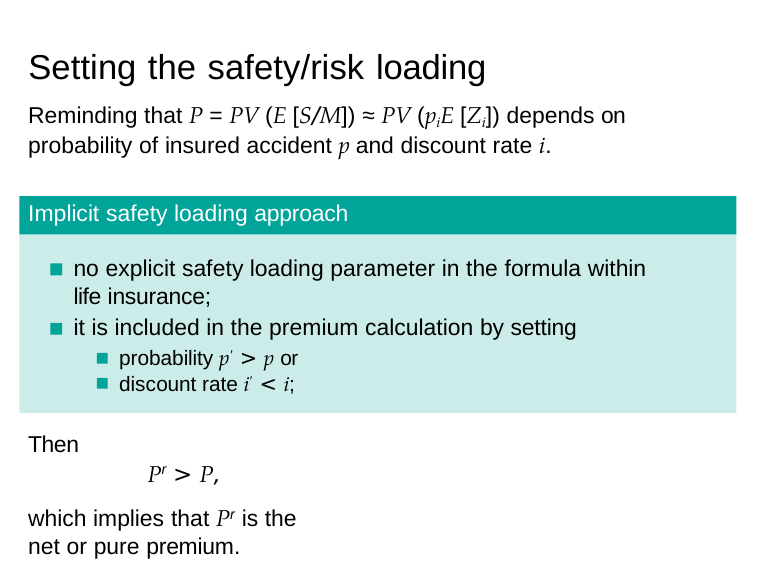

# Setting the safety/risk loading
Reminding that P = PV (E [S/M]) ≈ PV (piE [Zi]) depends on probability of insured accident p and discount rate i.

Implicit safety loading approach

no explicit safety loading parameter in the formula within life insurance;
it is included in the premium calculation by setting
probability p′ > p or discount rate i′ < i;

Then
Pr > P,
which implies that Pr is the net or pure premium.